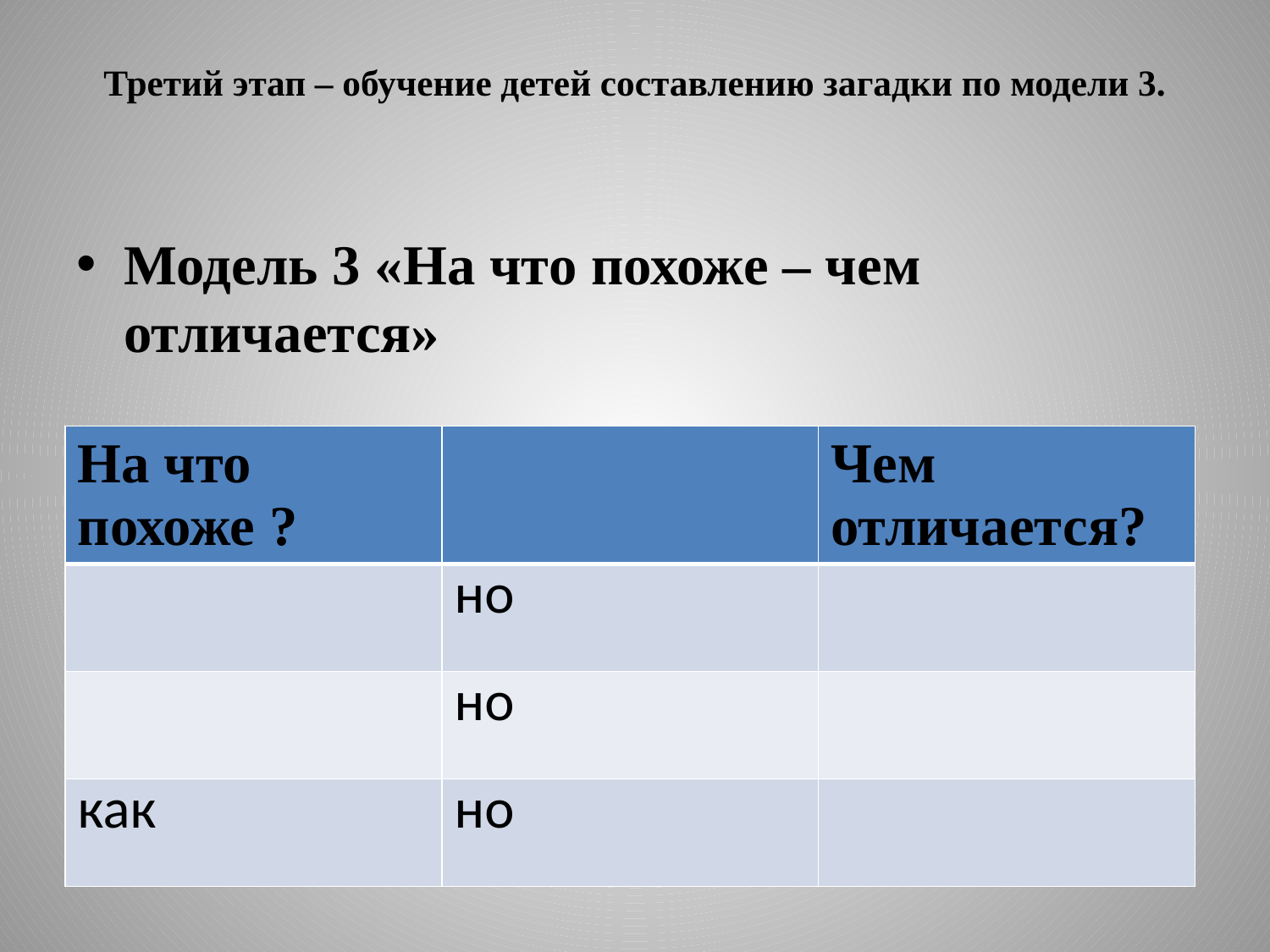

# Третий этап – обучение детей составлению загадки по модели 3.
Модель 3 «На что похоже – чем отличается»

| На что похоже ? |  | Чем отличается? |
| --- | --- | --- |
|  | но |  |
|  | но |  |
| как | но |  |